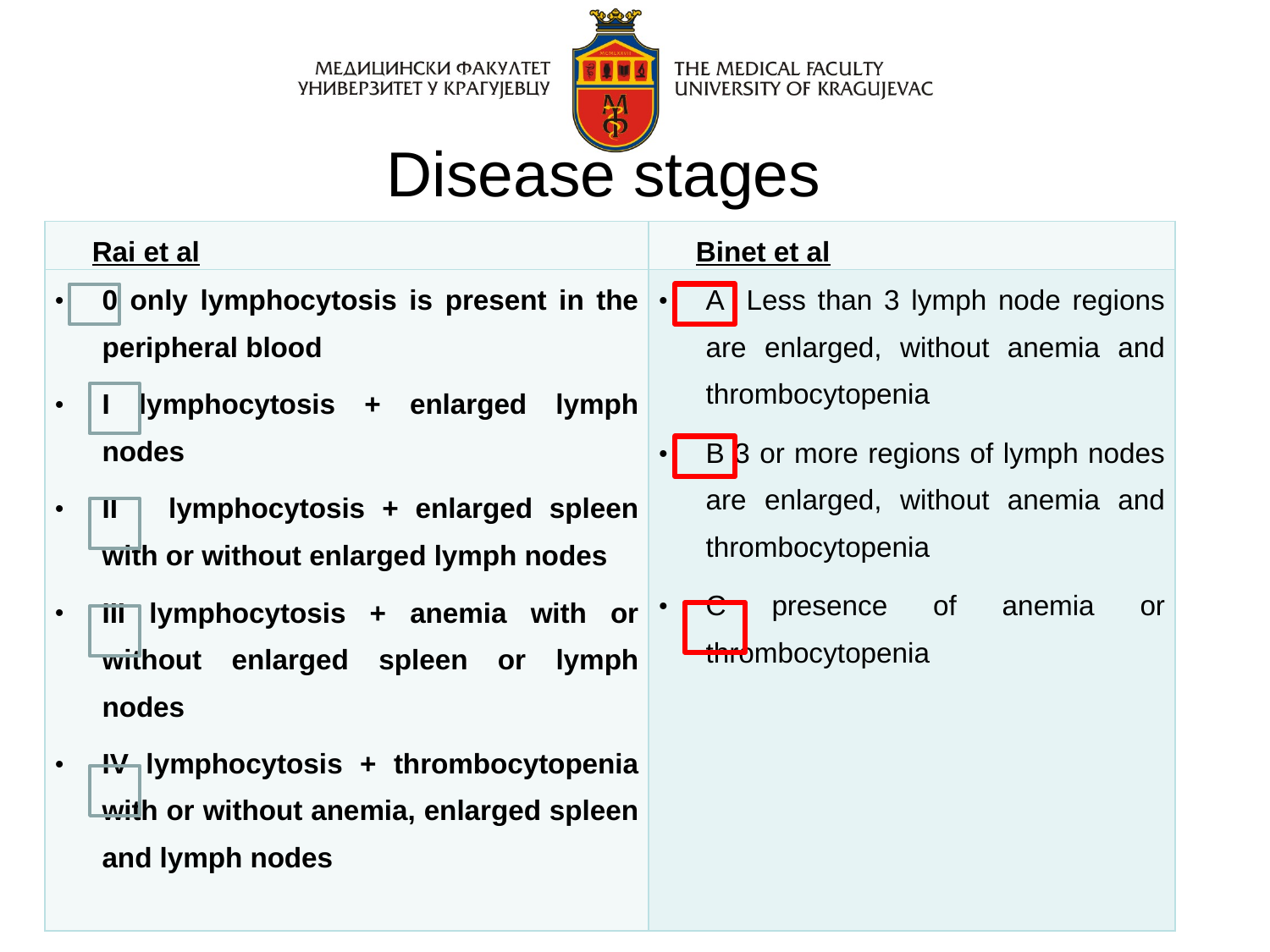

# Disease stages
| Rai et al | Binet et al |
| --- | --- |
| 0 only lymphocytosis is present in the peripheral blood I lymphocytosis + enlarged lymph nodes II lymphocytosis + enlarged spleen with or without enlarged lymph nodes III lymphocytosis + anemia with or without enlarged spleen or lymph nodes IV lymphocytosis + thrombocytopenia with or without anemia, enlarged spleen and lymph nodes | A Less than 3 lymph node regions are enlarged, without anemia and thrombocytopenia B 3 or more regions of lymph nodes are enlarged, without anemia and thrombocytopenia C presence of anemia or thrombocytopenia |